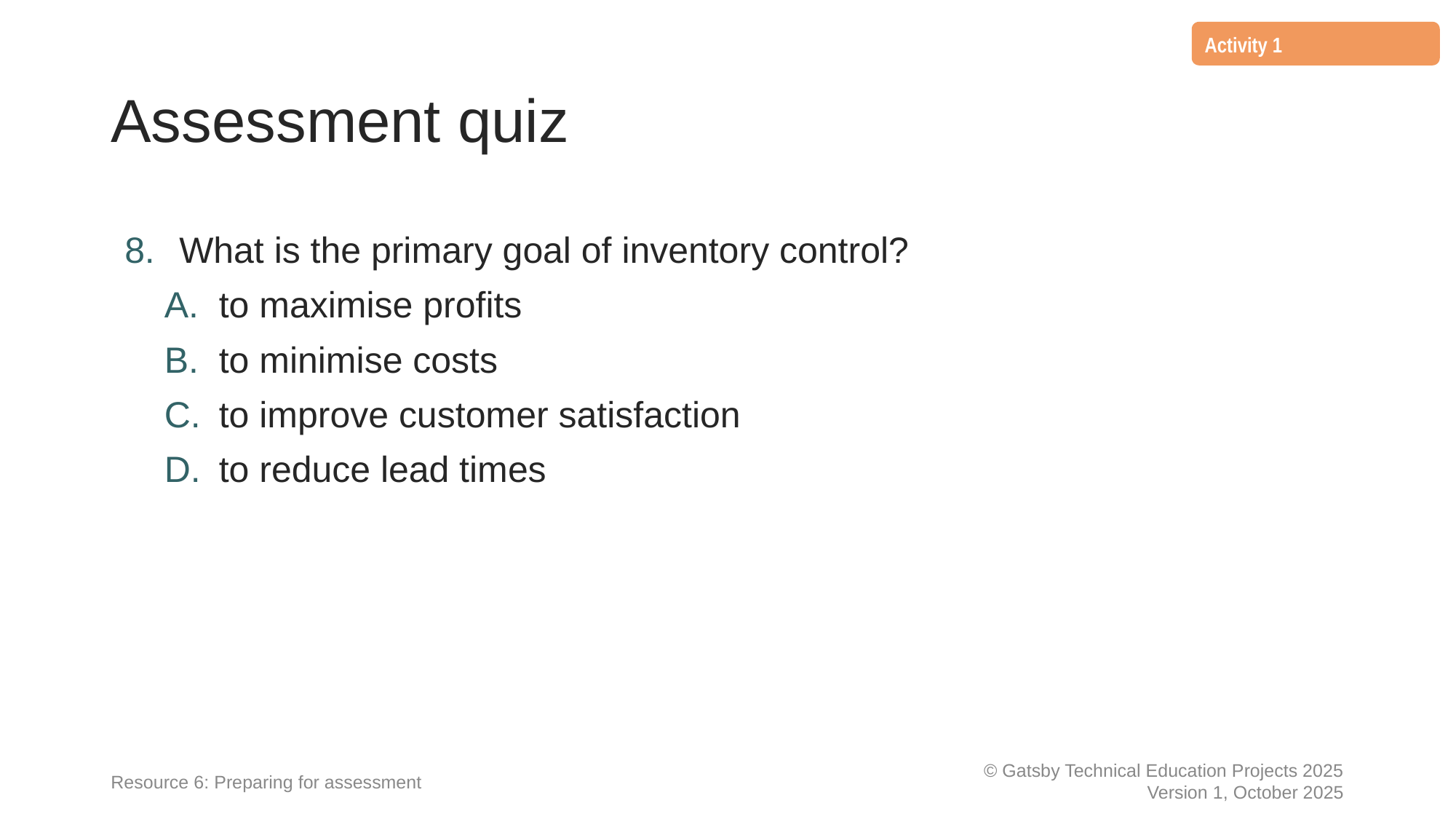

Activity 1
# Assessment quiz
What is the primary goal of inventory control?
to maximise profits
to minimise costs
to improve customer satisfaction
to reduce lead times
Resource 6: Preparing for assessment